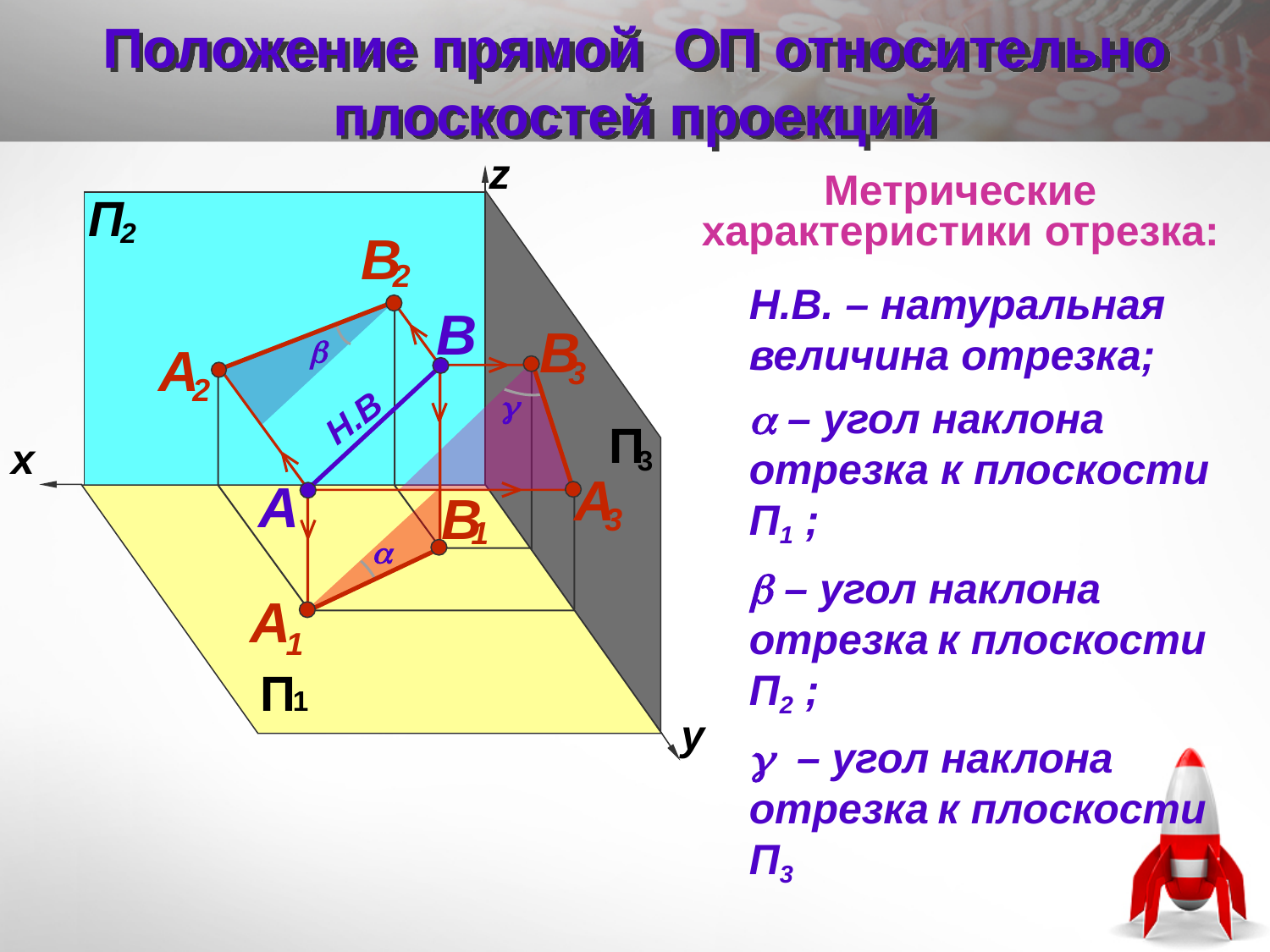

# Положение прямой  ОП относительно плоскостей проекций
z

Метрические характеристики отрезка:
П
2

П
3
x

П
1
В
2
Н.В. – натуральная величина отрезка;
α – угол наклона отрезка к плоcкости П1 ;
β – угол наклона отрезка к плоcкости П2 ;
γ  – угол наклона отрезка к плоcкости П3

β

B

В
3

γ
А
2

Н.В

А
3
A
B
1

α

А
1

y